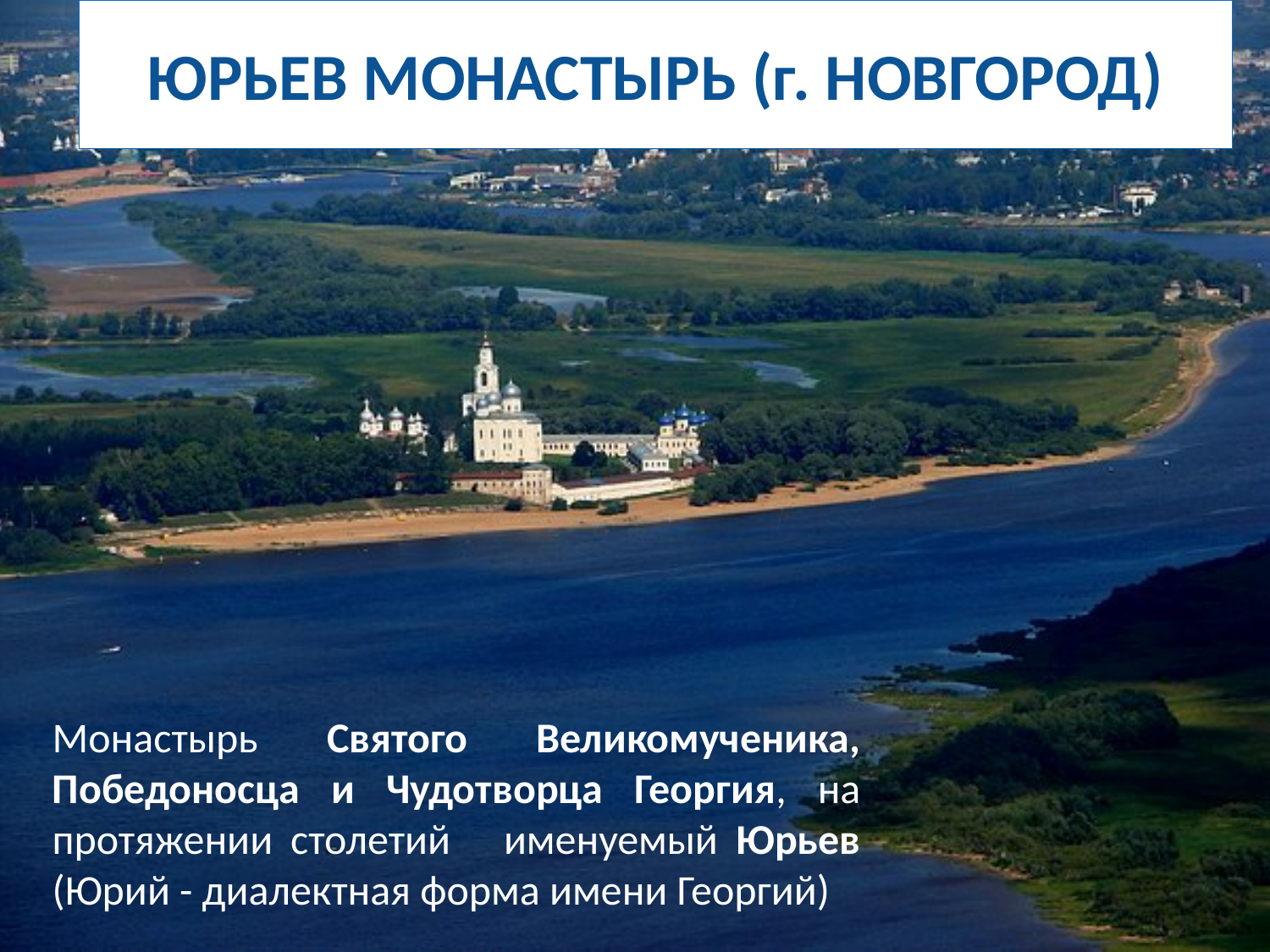

# ЮРЬЕВ МОНАСТЫРЬ (г. НОВГОРОД)
Монастырь Святого Великомученика, Победоносца и Чудотворца Георгия, на протяжении столетий   именуемый Юрьев (Юрий - диалектная форма имени Георгий)